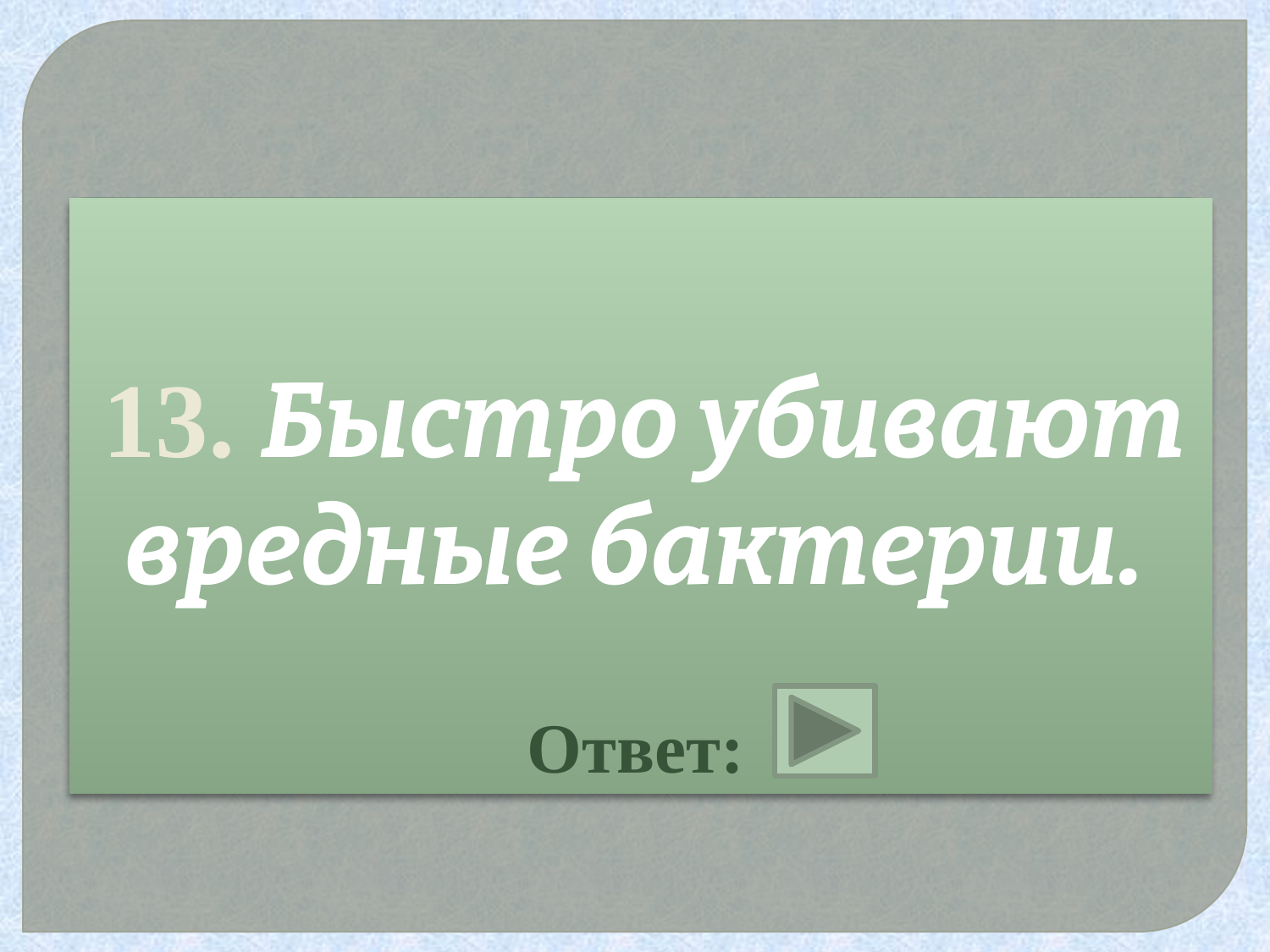

# 13. Быстро убивают вредные бактерии. Ответ: